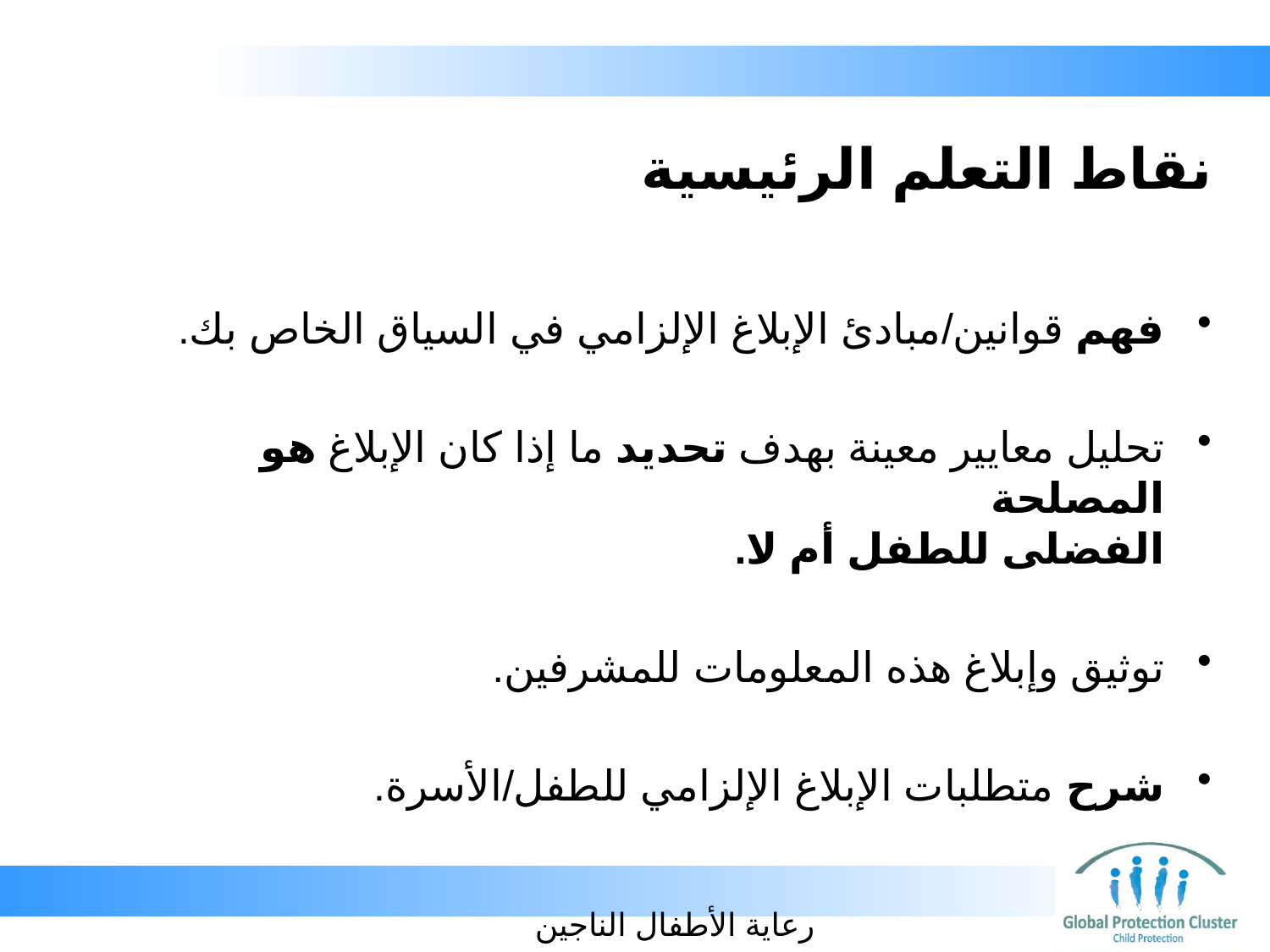

# نقاط التعلم الرئيسية

فهم قوانين/مبادئ الإبلاغ الإلزامي في السياق الخاص بك.

تحليل معايير معينة بهدف تحديد ما إذا كان الإبلاغ هو المصلحة
الفضلى للطفل أم لا.

توثيق وإبلاغ هذه المعلومات للمشرفين.

شرح متطلبات الإبلاغ الإلزامي للطفل/الأسرة.

رعاية الأطفال الناجين